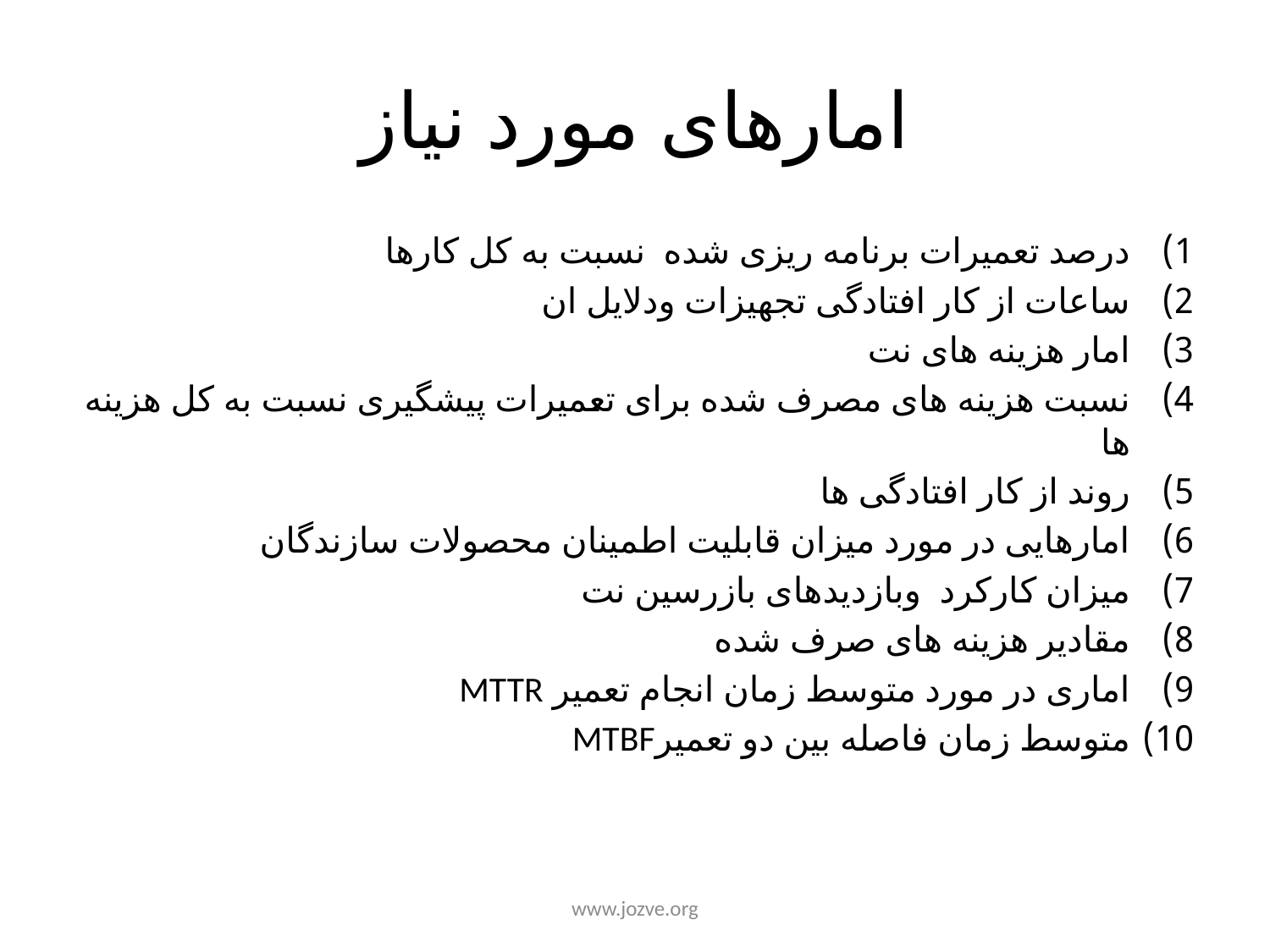

# امارهای مورد نیاز
درصد تعمیرات برنامه ریزی شده  نسبت به کل کارها
ساعات از کار افتادگی تجهیزات ودلایل ان
امار هزینه های نت
نسبت هزینه های مصرف شده برای تعمیرات پیشگیری نسبت به کل هزینه ها
روند از کار افتادگی ها
امارهایی در مورد میزان قابلیت اطمینان محصولات سازندگان
میزان کارکرد  وبازدیدهای بازرسین نت
مقادیر هزینه های صرف شده
اماری در مورد متوسط زمان انجام تعمیر MTTR
متوسط زمان فاصله بین دو تعمیرMTBF
www.jozve.org